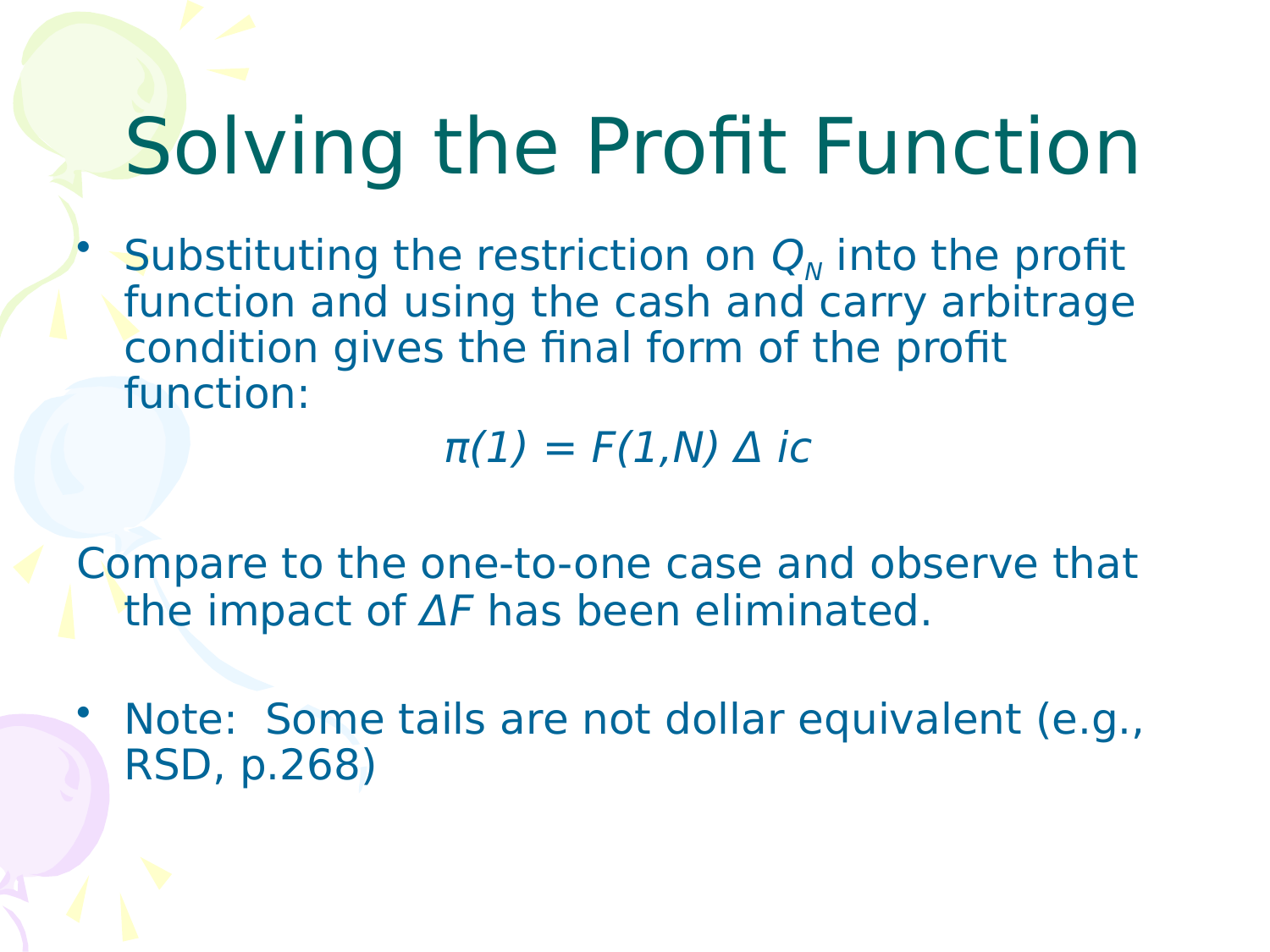

# Solving the Profit Function
Substituting the restriction on QN into the profit function and using the cash and carry arbitrage condition gives the final form of the profit function:
π(1) = F(1,N) Δ ic

Compare to the one-to-one case and observe that the impact of ΔF has been eliminated.

Note:  Some tails are not dollar equivalent (e.g., RSD, p.268)